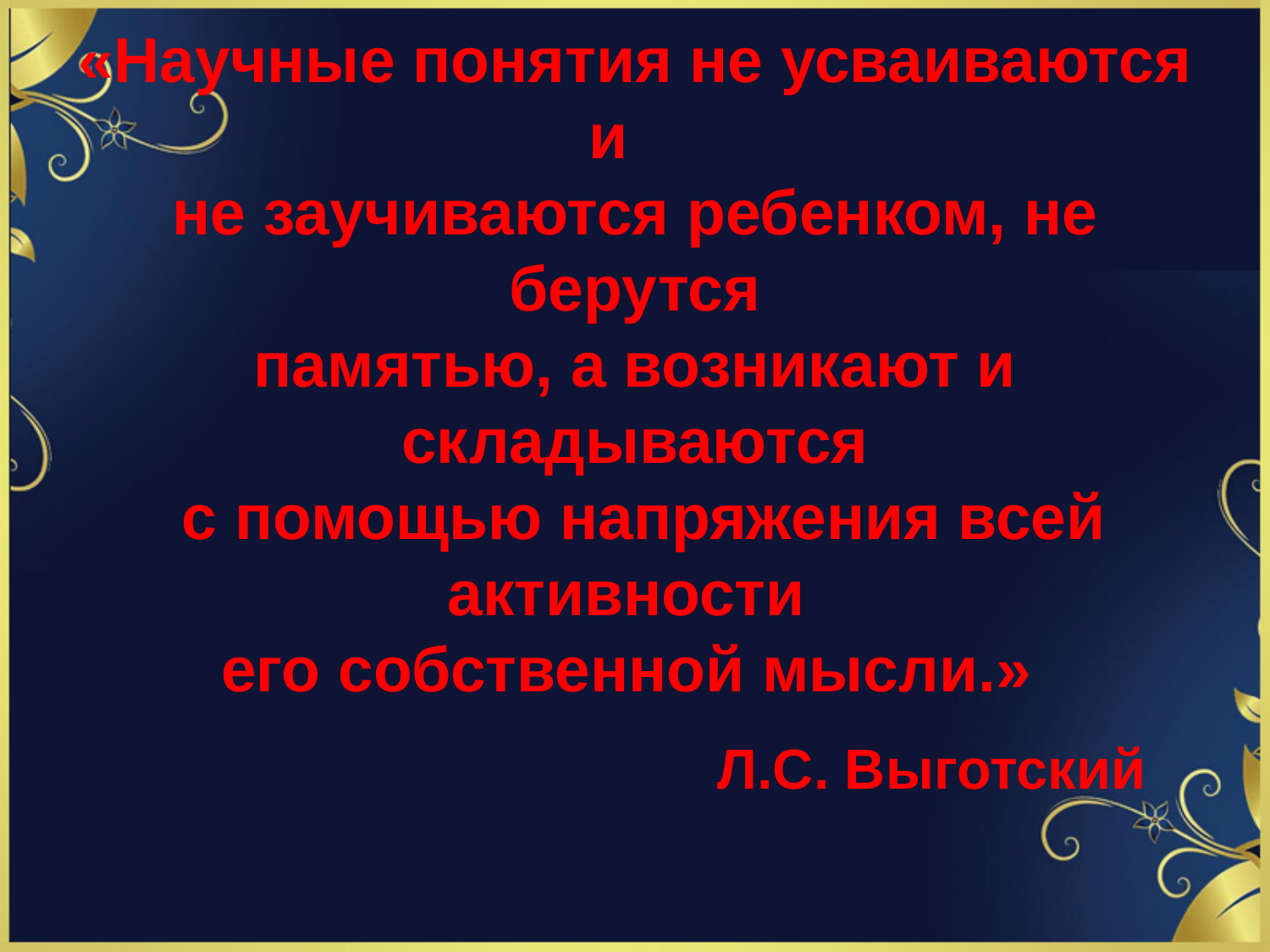

# «Научные понятия не усваиваются и    не заучиваются ребенком, не берутся памятью, а возникают и складываются  с помощью напряжения всей активности его собственной мысли.»
Л.С. Выготский